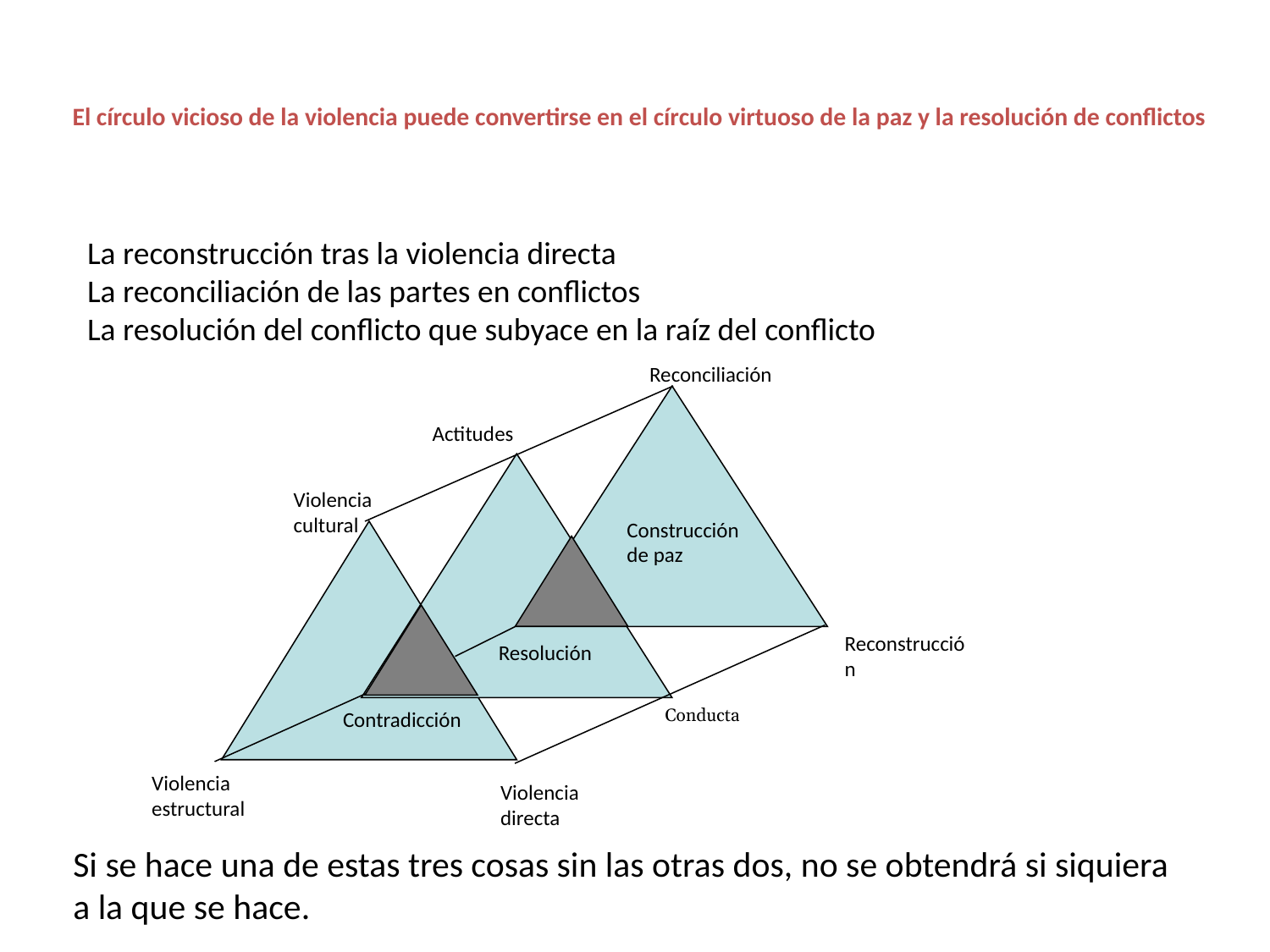

# El círculo vicioso de la violencia puede convertirse en el círculo virtuoso de la paz y la resolución de conflictos
La reconstrucción tras la violencia directa
La reconciliación de las partes en conflictos
La resolución del conflicto que subyace en la raíz del conflicto

Reconciliación

Actitudes

Violencia
cultural
Construcción
de paz

Reconstrucción

Resolución

Conducta
Contradicción
Violencia
estructural
Violencia
directa

Si se hace una de estas tres cosas sin las otras dos, no se obtendrá si siquiera
a la que se hace.